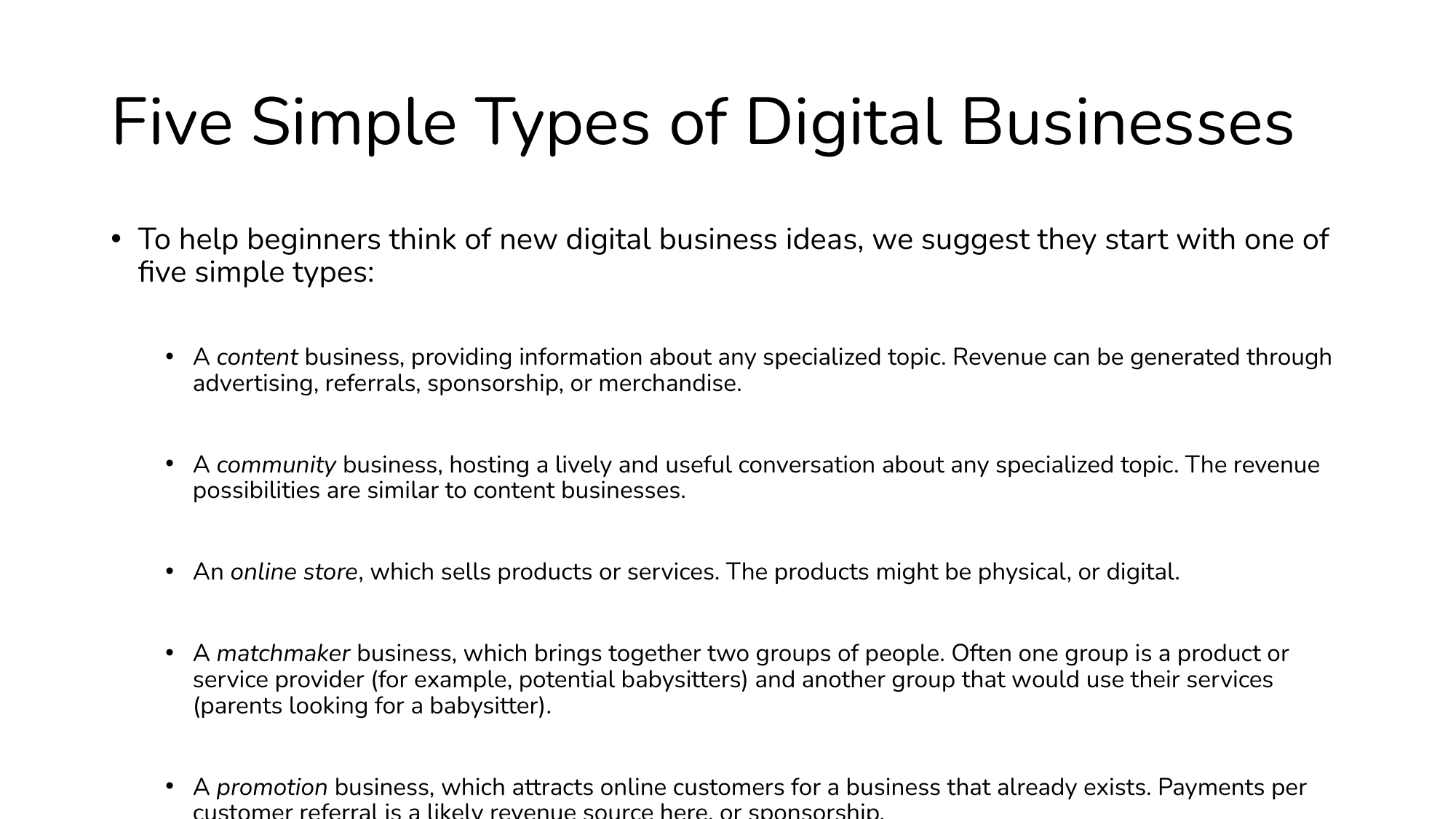

# Five Simple Types of Digital Businesses
To help beginners think of new digital business ideas, we suggest they start with one of five simple types:

A content business, providing information about any specialized topic. Revenue can be generated through advertising, referrals, sponsorship, or merchandise.

A community business, hosting a lively and useful conversation about any specialized topic. The revenue possibilities are similar to content businesses.

An online store, which sells products or services. The products might be physical, or digital.

A matchmaker business, which brings together two groups of people. Often one group is a product or service provider (for example, potential babysitters) and another group that would use their services (parents looking for a babysitter).

A promotion business, which attracts online customers for a business that already exists. Payments per customer referral is a likely revenue source here, or sponsorship.